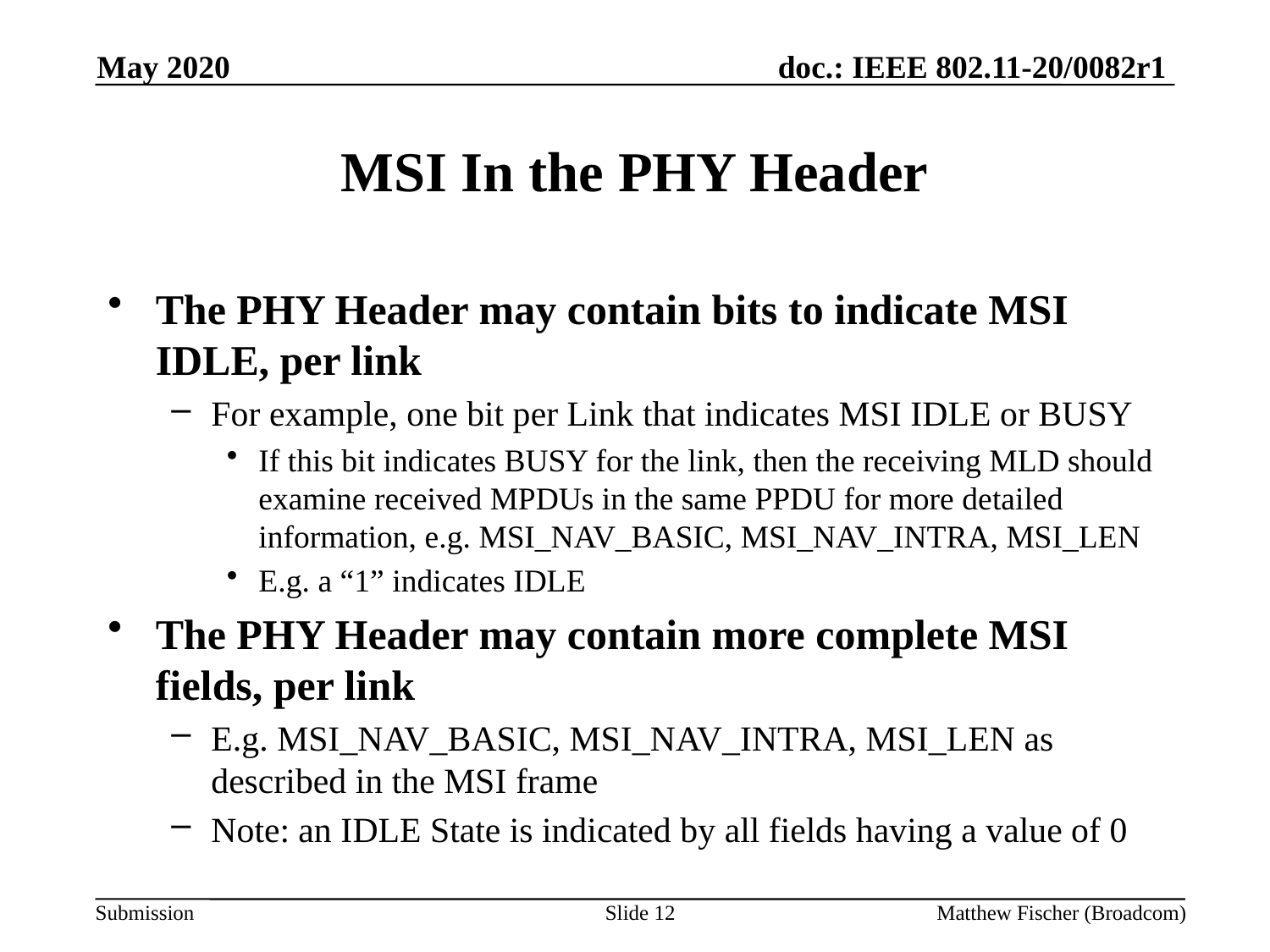

May 2020
# MSI In the PHY Header
The PHY Header may contain bits to indicate MSI IDLE, per link
For example, one bit per Link that indicates MSI IDLE or BUSY
If this bit indicates BUSY for the link, then the receiving MLD should examine received MPDUs in the same PPDU for more detailed information, e.g. MSI_NAV_BASIC, MSI_NAV_INTRA, MSI_LEN
E.g. a “1” indicates IDLE
The PHY Header may contain more complete MSI fields, per link
E.g. MSI_NAV_BASIC, MSI_NAV_INTRA, MSI_LEN as described in the MSI frame
Note: an IDLE State is indicated by all fields having a value of 0
Slide 12
Matthew Fischer (Broadcom)